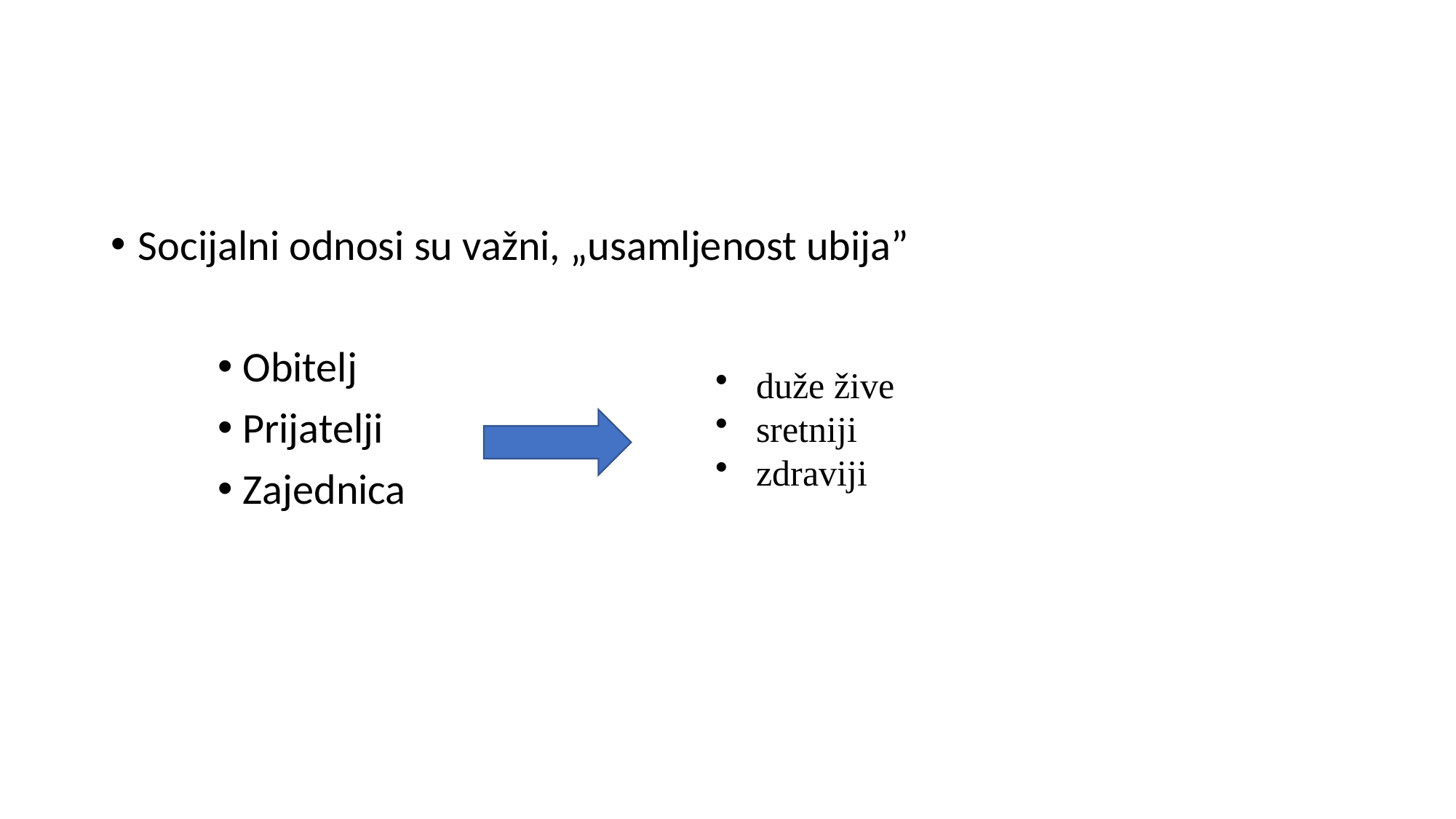

Socijalni odnosi su važni, „usamljenost ubija”

 Obitelj
 Prijatelji
 Zajednica
duže žive
sretniji
zdraviji